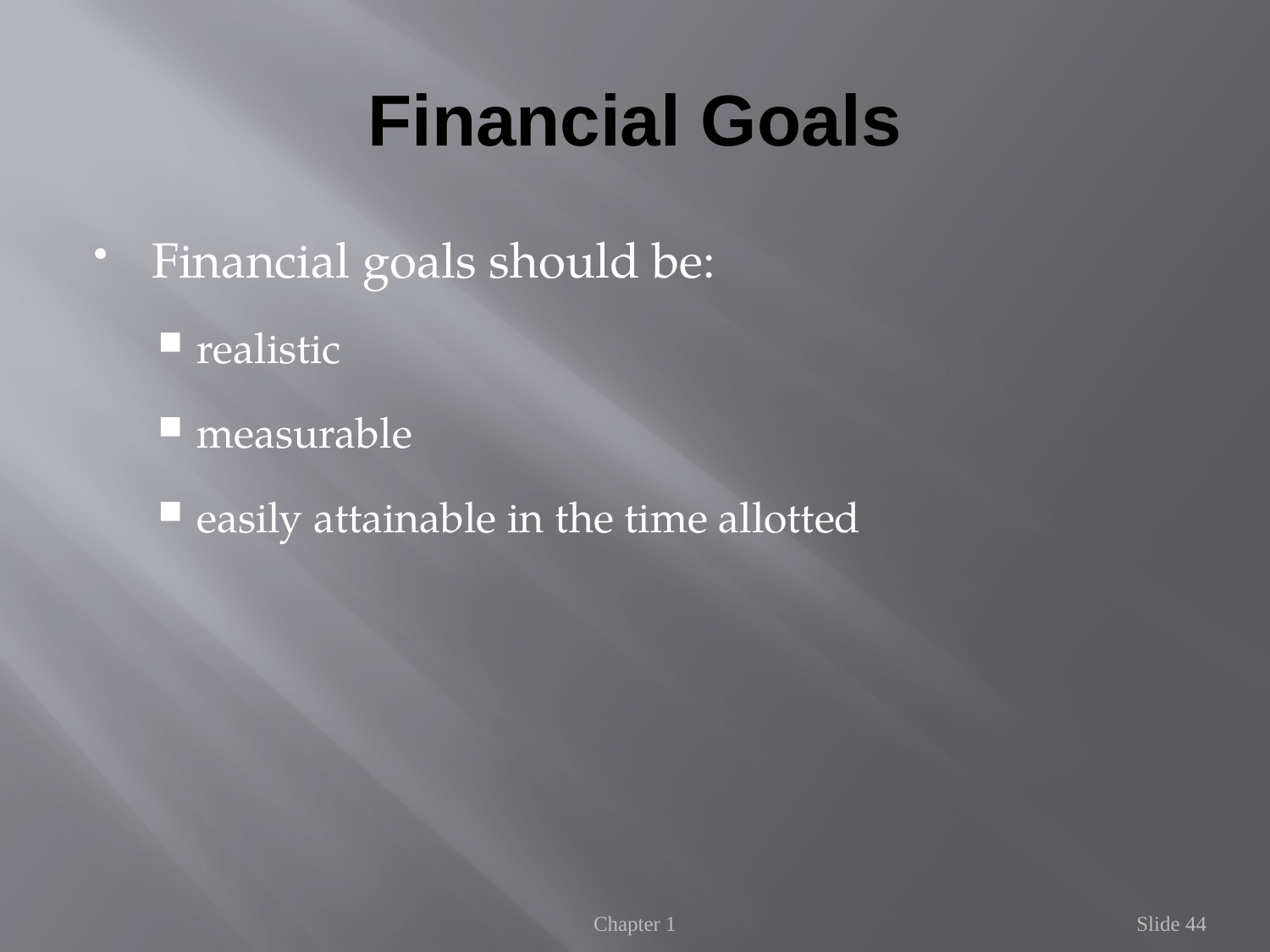

# Financial Goals
Financial goals should be:
realistic
measurable
easily attainable in the time allotted
Chapter 1
Slide 44